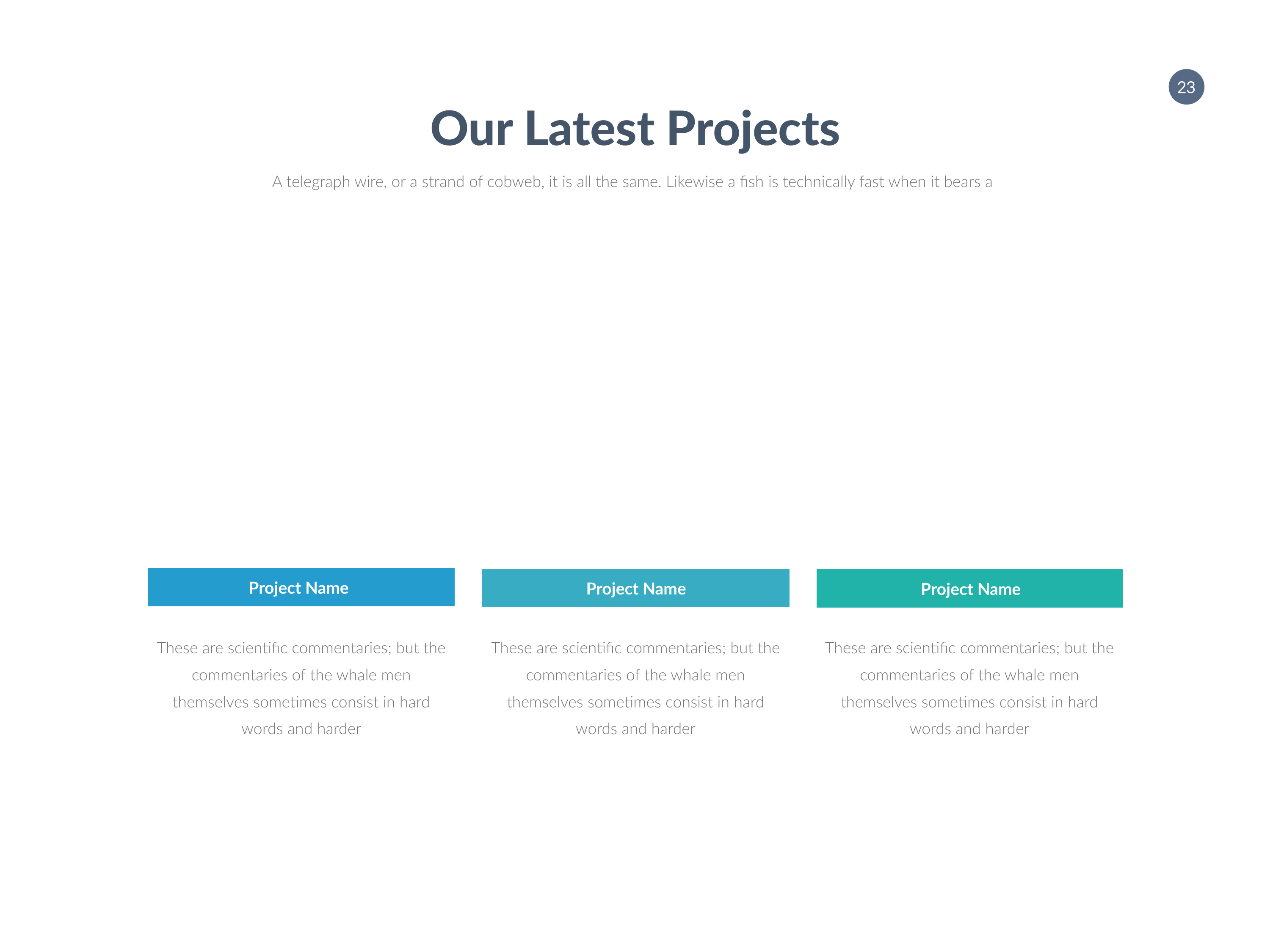

Our Latest Projects
A telegraph wire, or a strand of cobweb, it is all the same. Likewise a fish is technically fast when it bears a

Project Name
Project Name
Project Name
These are scientific commentaries; but the commentaries of the whale men themselves sometimes consist in hard words and harder
These are scientific commentaries; but the commentaries of the whale men themselves sometimes consist in hard words and harder
These are scientific commentaries; but the commentaries of the whale men themselves sometimes consist in hard words and harder